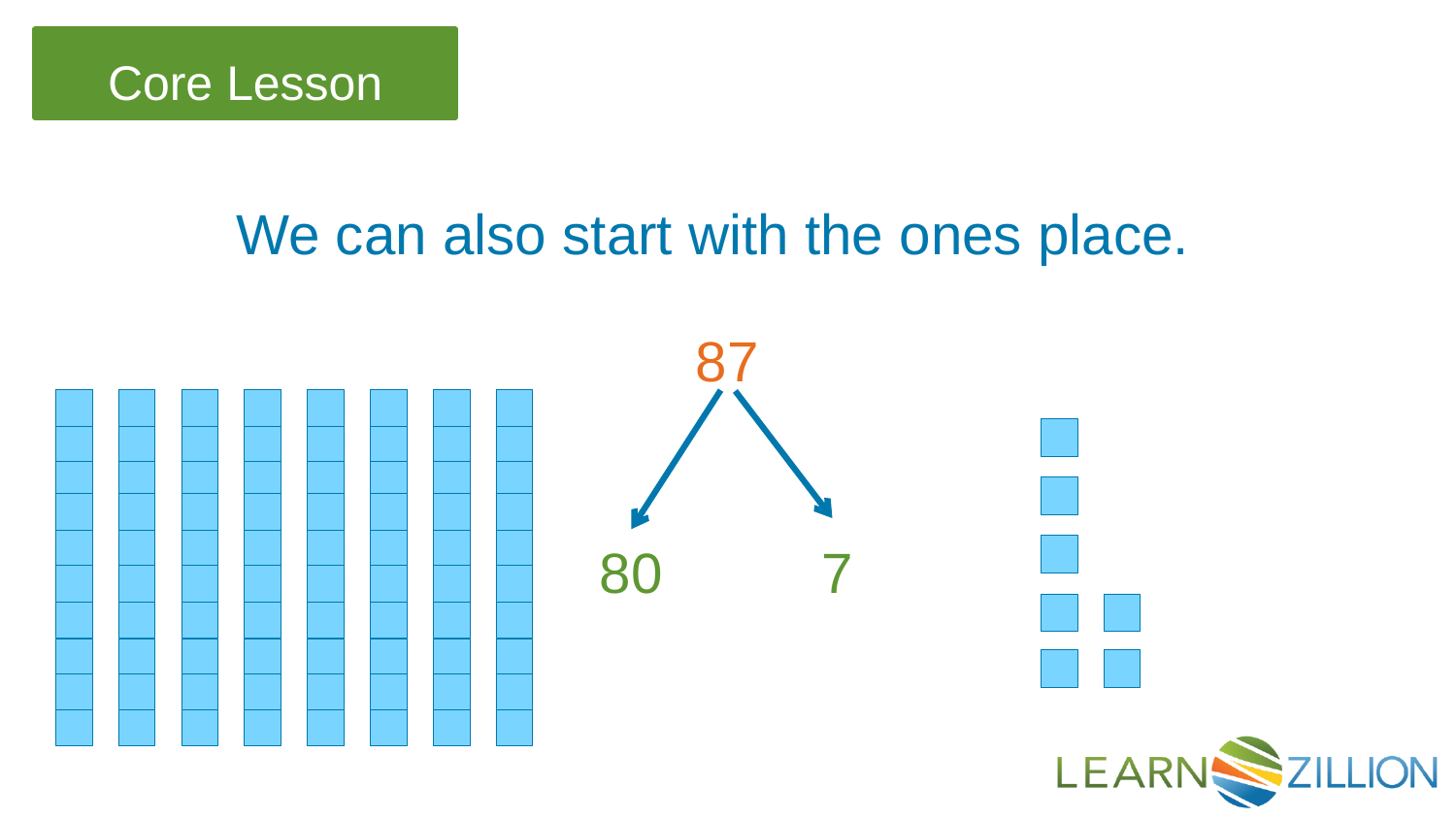

We can also start with the ones place.
87

80
7